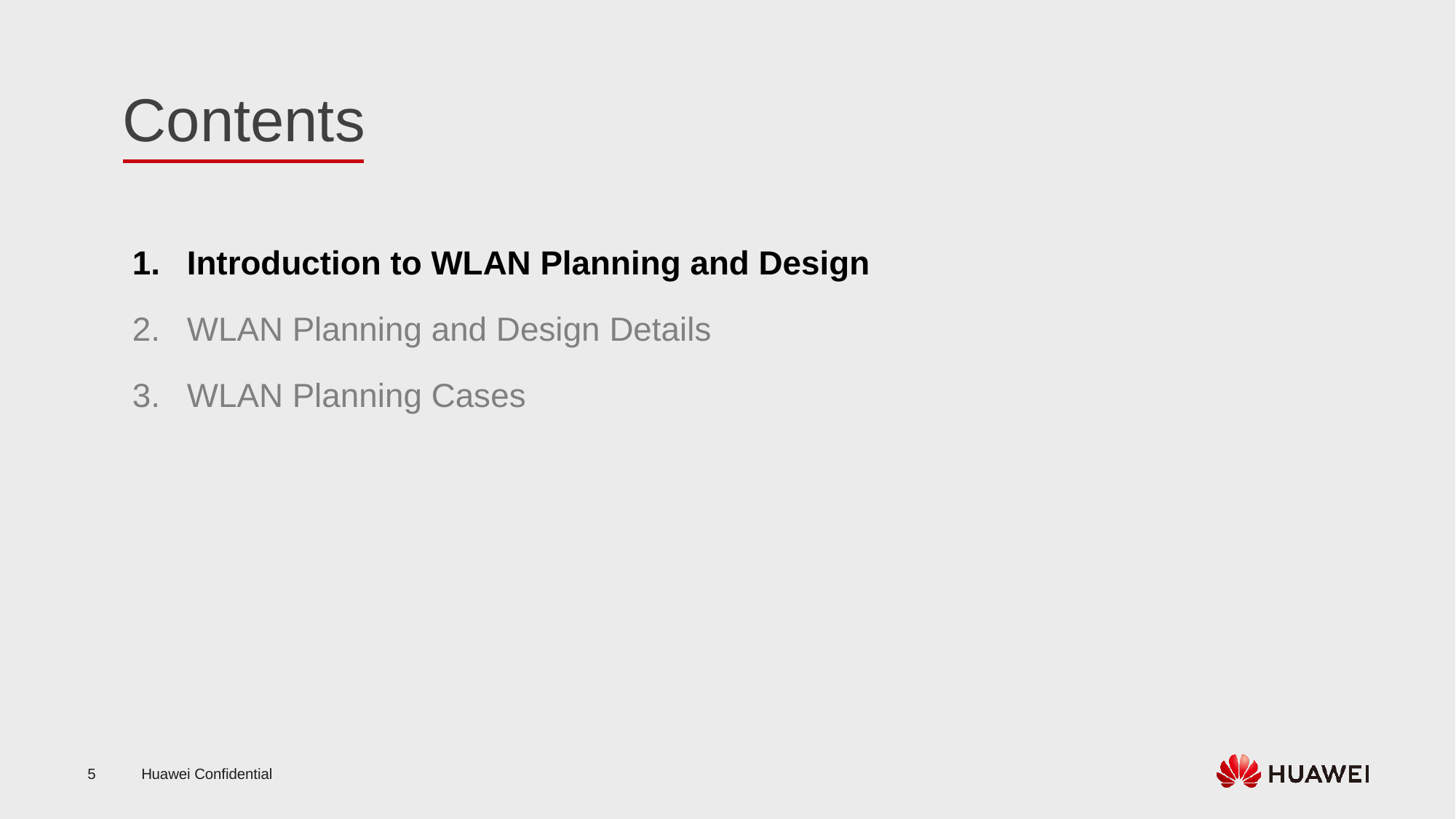

Introduction to WLAN Planning and Design
WLAN Planning and Design Details
WLAN Planning Cases